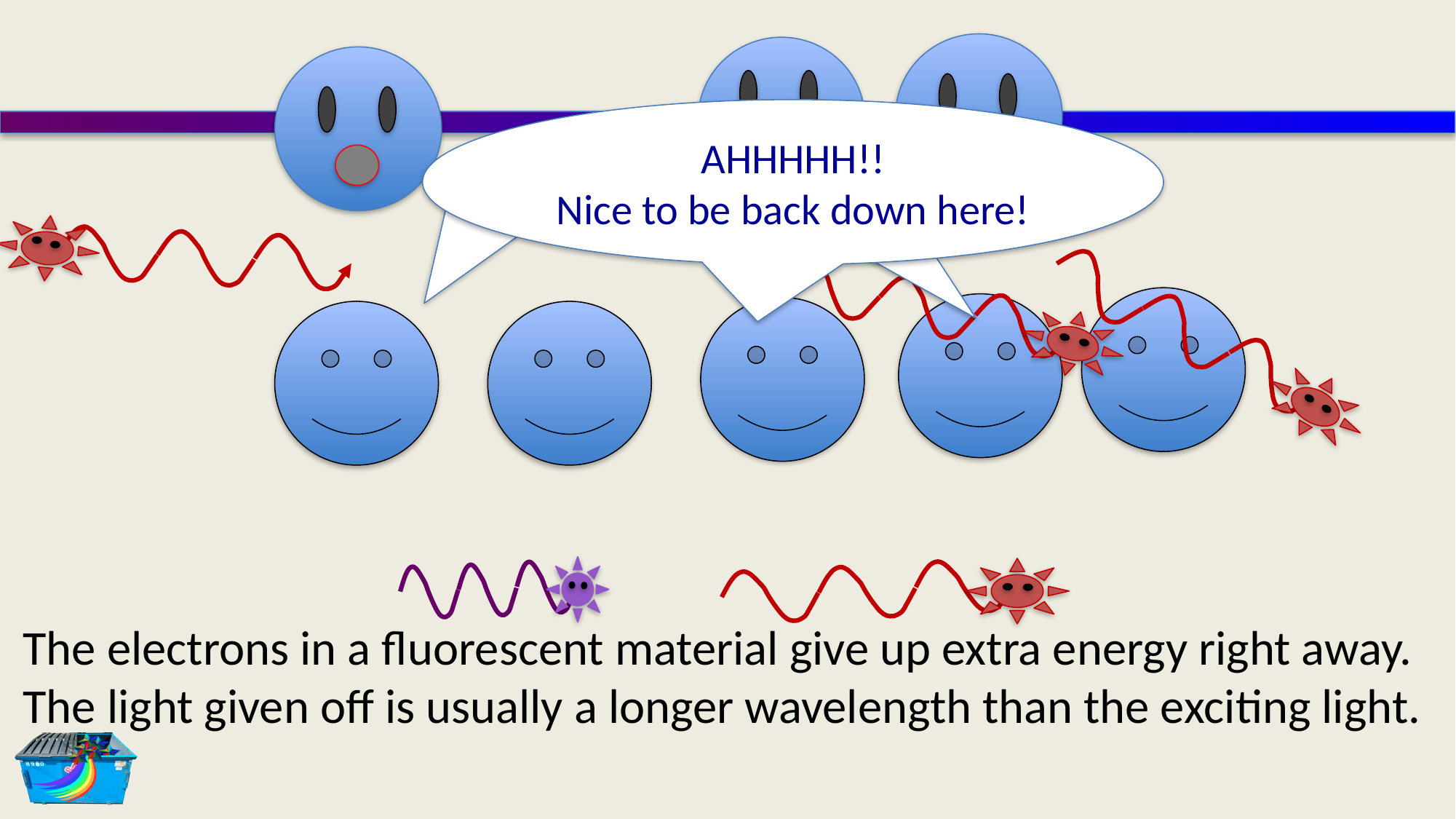

AHHHHH!!
Nice to be back down here!

The electrons in a fluorescent material give up extra energy right away. The light given off is usually a longer wavelength than the exciting light.